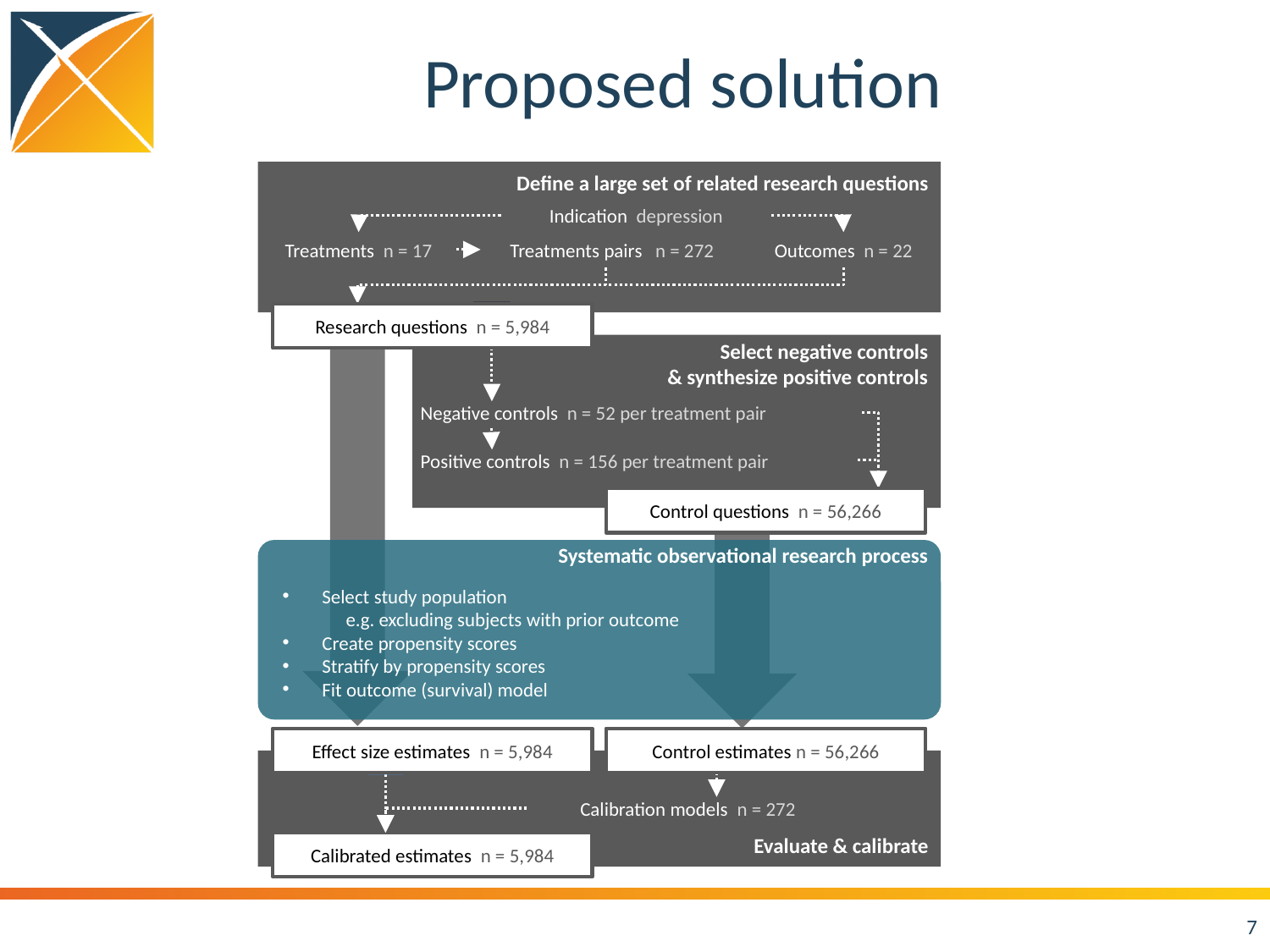

# Proposed solution

Define a large set of related research questions
Indication  depression
Treatments  n = 17
Treatments pairs   n = 272
Outcomes  n = 22

Research questions  n = 5,984

Select negative controls
& synthesize positive controls

Negative controls  n = 52 per treatment pair

Positive controls  n = 156 per treatment pair

Control questions  n = 56,266

Systematic observational research process

Select study population
e.g. excluding subjects with prior outcome
Create propensity scores
Stratify by propensity scores
Fit outcome (survival) model
Effect size estimates  n = 5,984
Control estimates n = 56,266

Calibration models  n = 272

Evaluate & calibrate
Calibrated estimates  n = 5,984

7